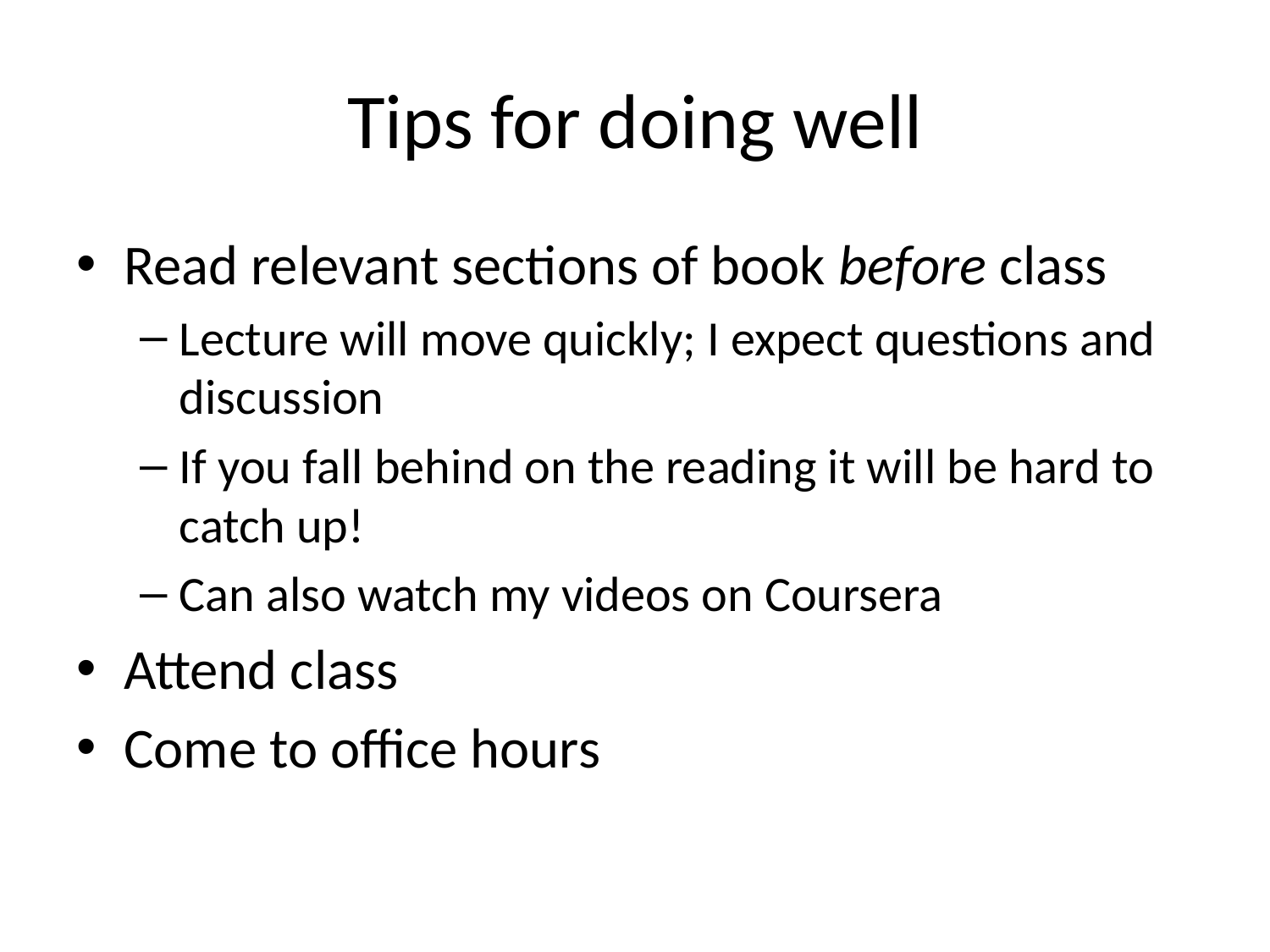

# Tips for doing well
Read relevant sections of book before class
Lecture will move quickly; I expect questions and discussion
If you fall behind on the reading it will be hard to catch up!
Can also watch my videos on Coursera
Attend class
Come to office hours